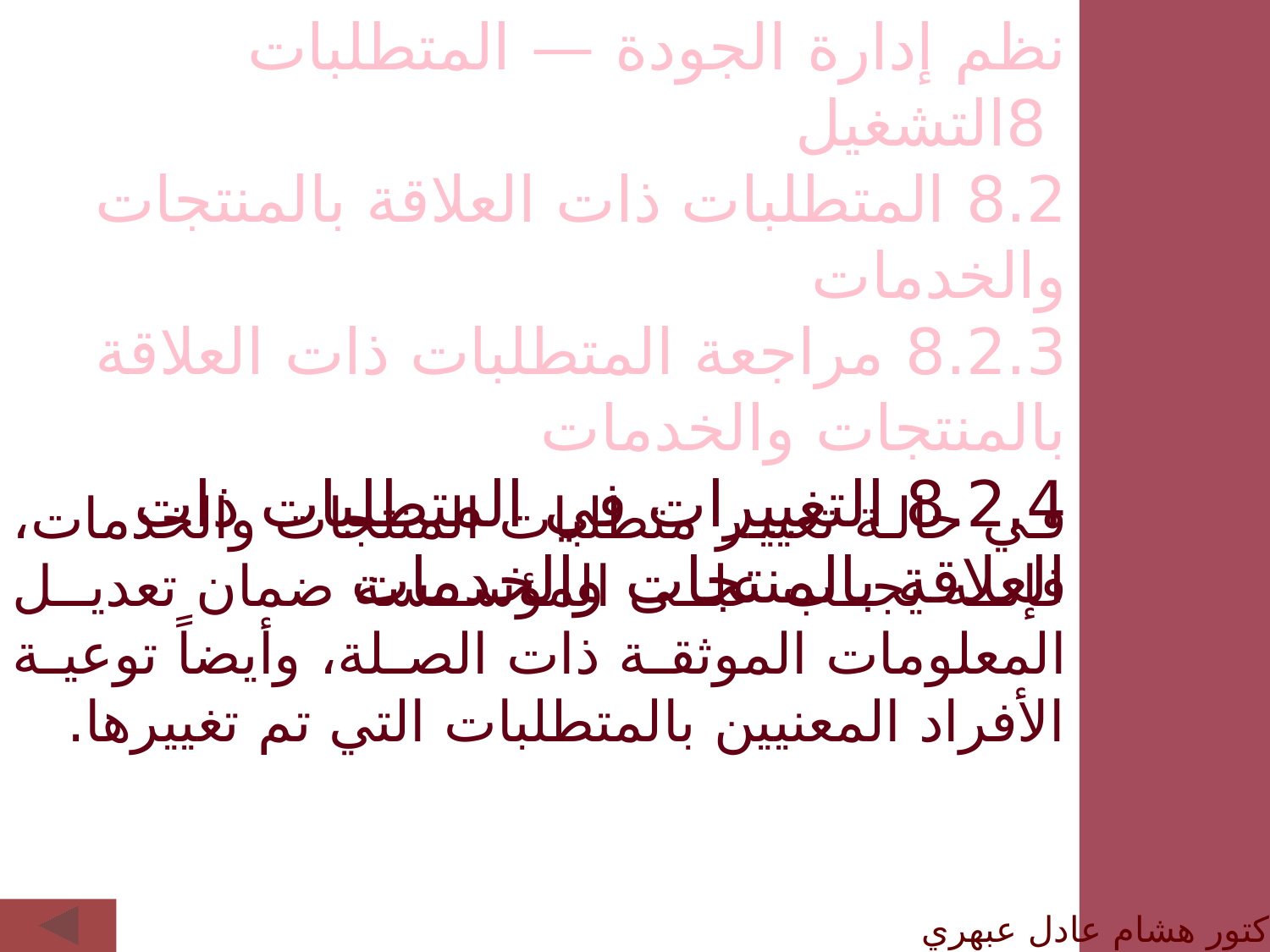

نظم إدارة الجودة — المتطلبات
 8التشغيل
8.2 المتطلبات ذات العلاقة بالمنتجات والخدمات
8.2.3 مراجعة المتطلبات ذات العلاقة بالمنتجات والخدمات
8.2.4 التغييرات في المتطلبات ذات العلاقة بالمنتجات والخدمات

في حالة تغيير متطلبات المنتجات والخدمات، فإنه يجب على المؤسسة ضمان تعديل المعلومات الموثقة ذات الصلة، وأيضاً توعية الأفراد المعنيين بالمتطلبات التي تم تغييرها.

الدكتور هشام عادل عبهري